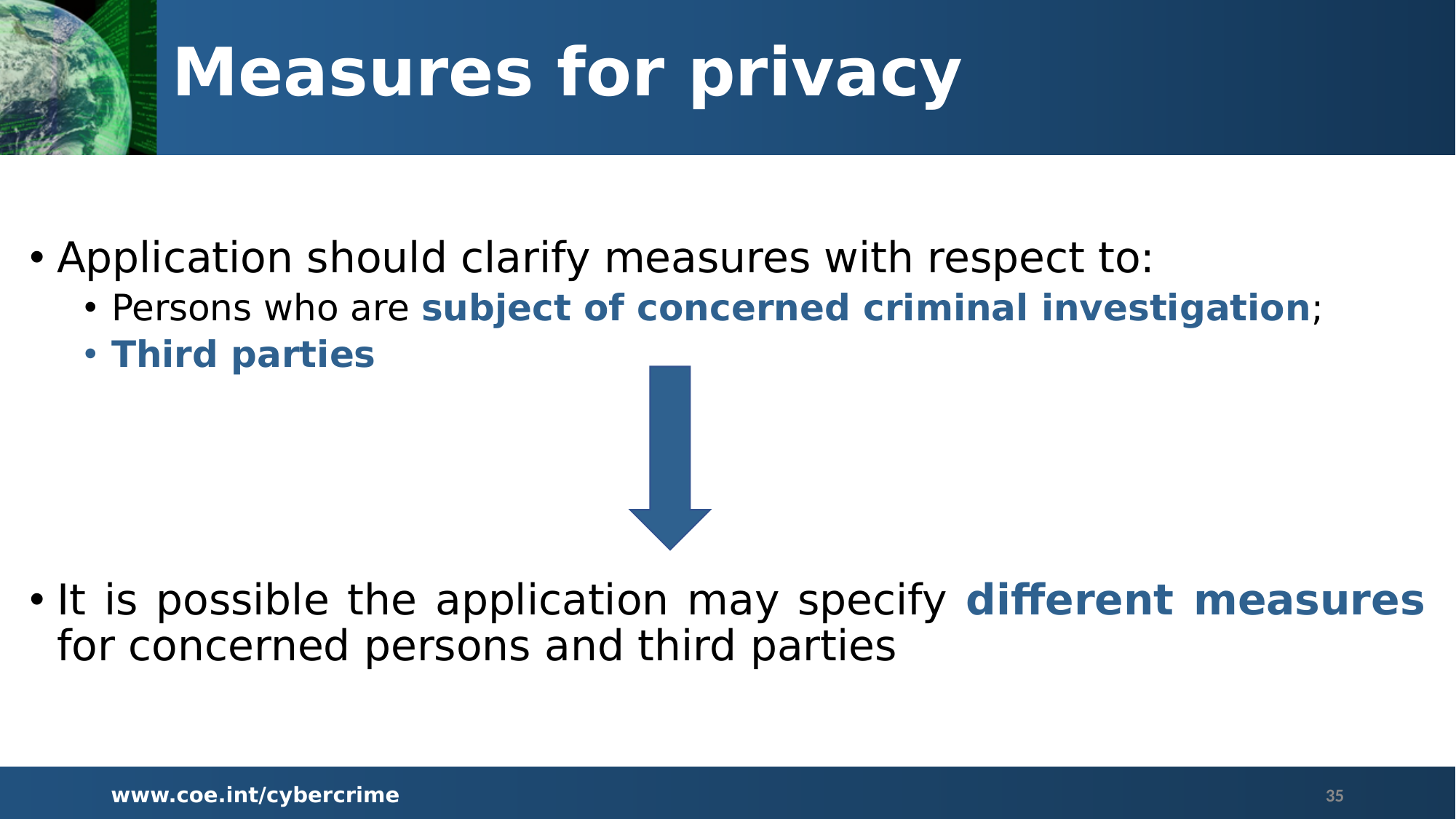

Measures for privacy

Application should clarify measures with respect to:
Persons who are subject of concerned criminal investigation;
Third parties

It is possible the application may specify different measures for concerned persons and third parties

www.coe.int/cybercrime
35